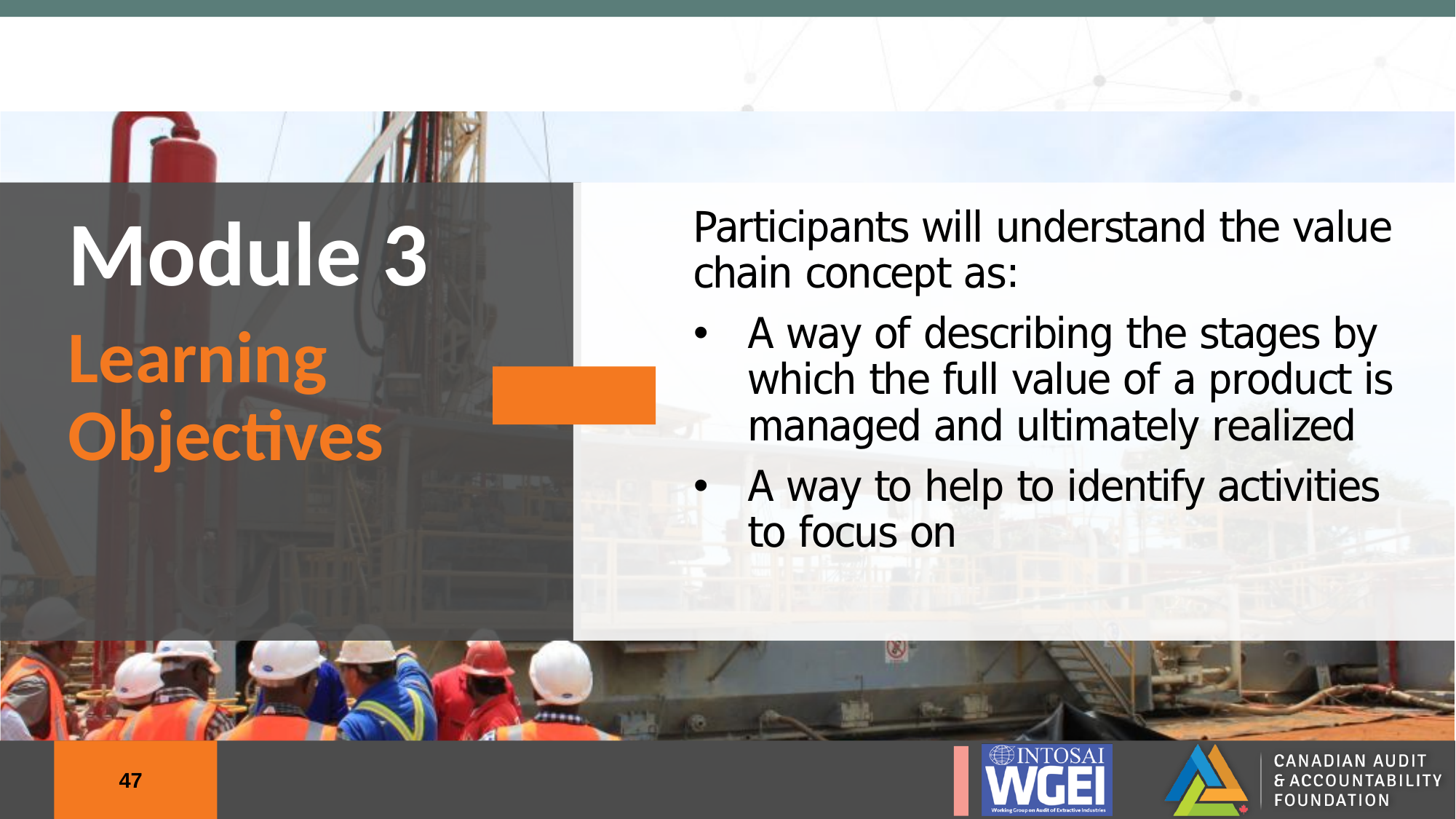

Participants will understand the value chain concept as:
A way of describing the stages by which the full value of a product is managed and ultimately realized
A way to help to identify activities  to focus on
Module 3
Learning Objectives